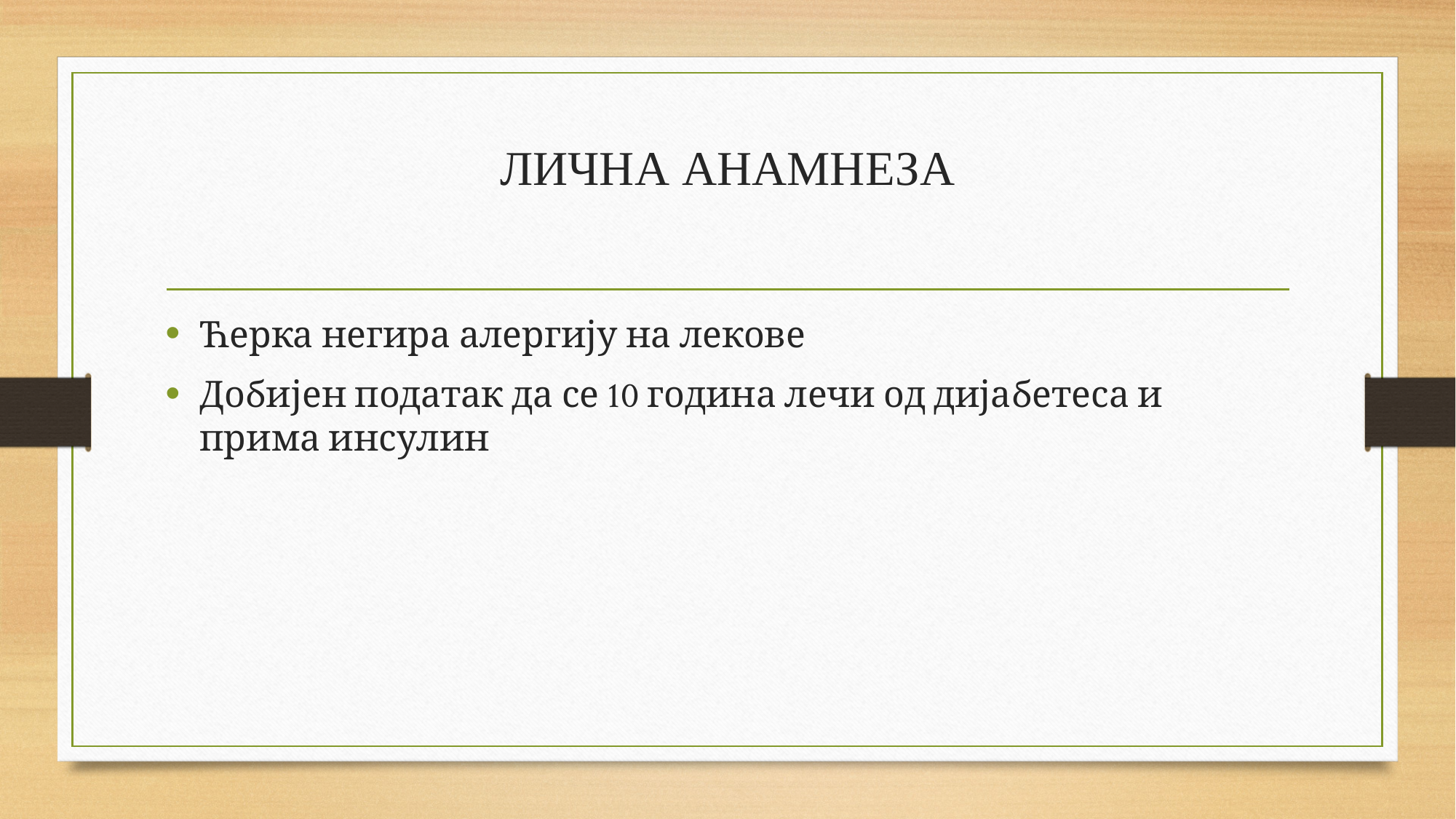

# ЛИЧНА АНАМНЕЗА
Ћерка негира алергију на лекове
Добијен податак да се 10 година лечи од дијабетеса и прима инсулин